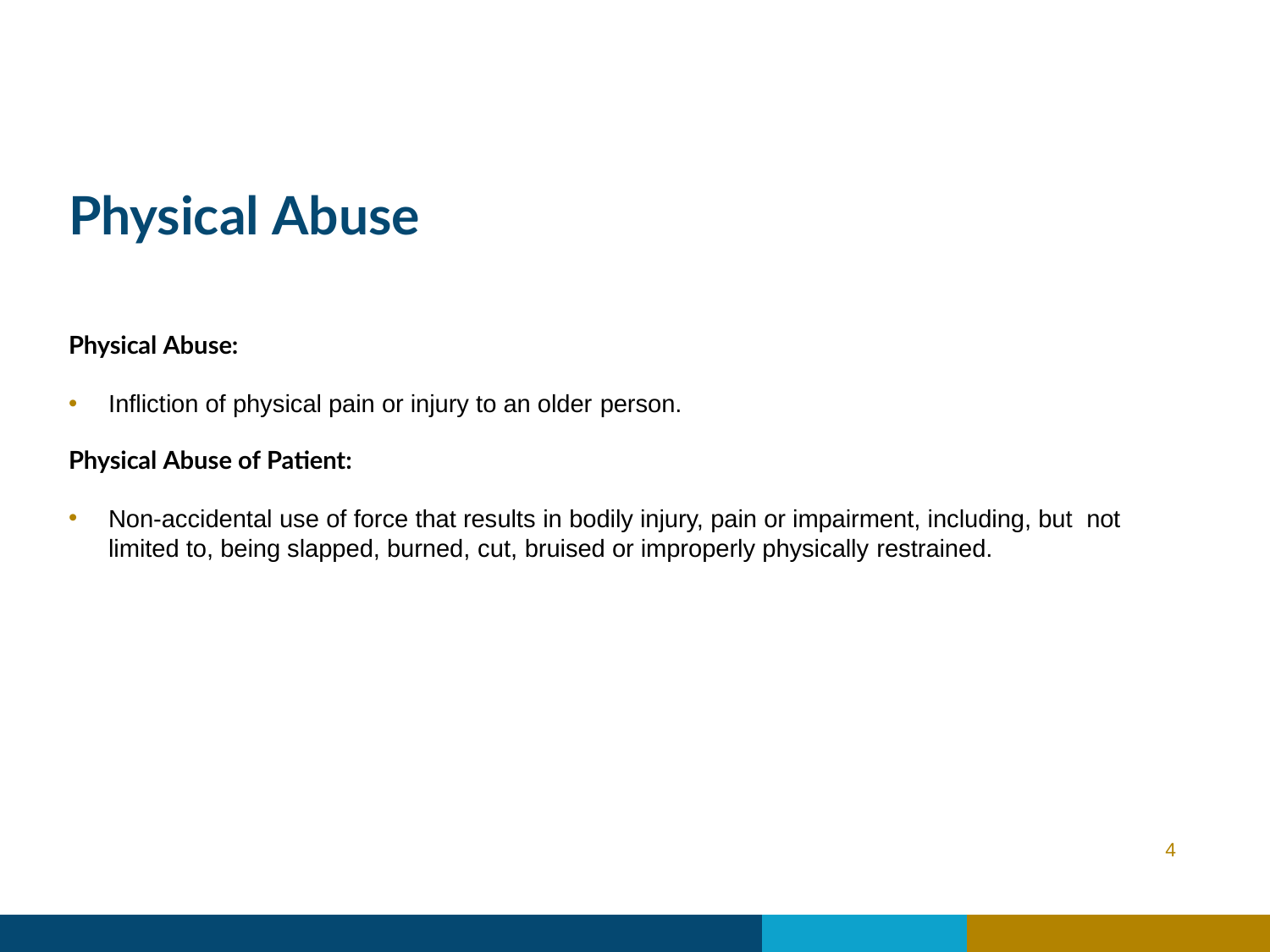

# Physical Abuse
Physical Abuse:

Infliction of physical pain or injury to an older person.

Physical Abuse of Patient:

Non-accidental use of force that results in bodily injury, pain or impairment, including, but  not limited to, being slapped, burned, cut, bruised or improperly physically restrained.
4